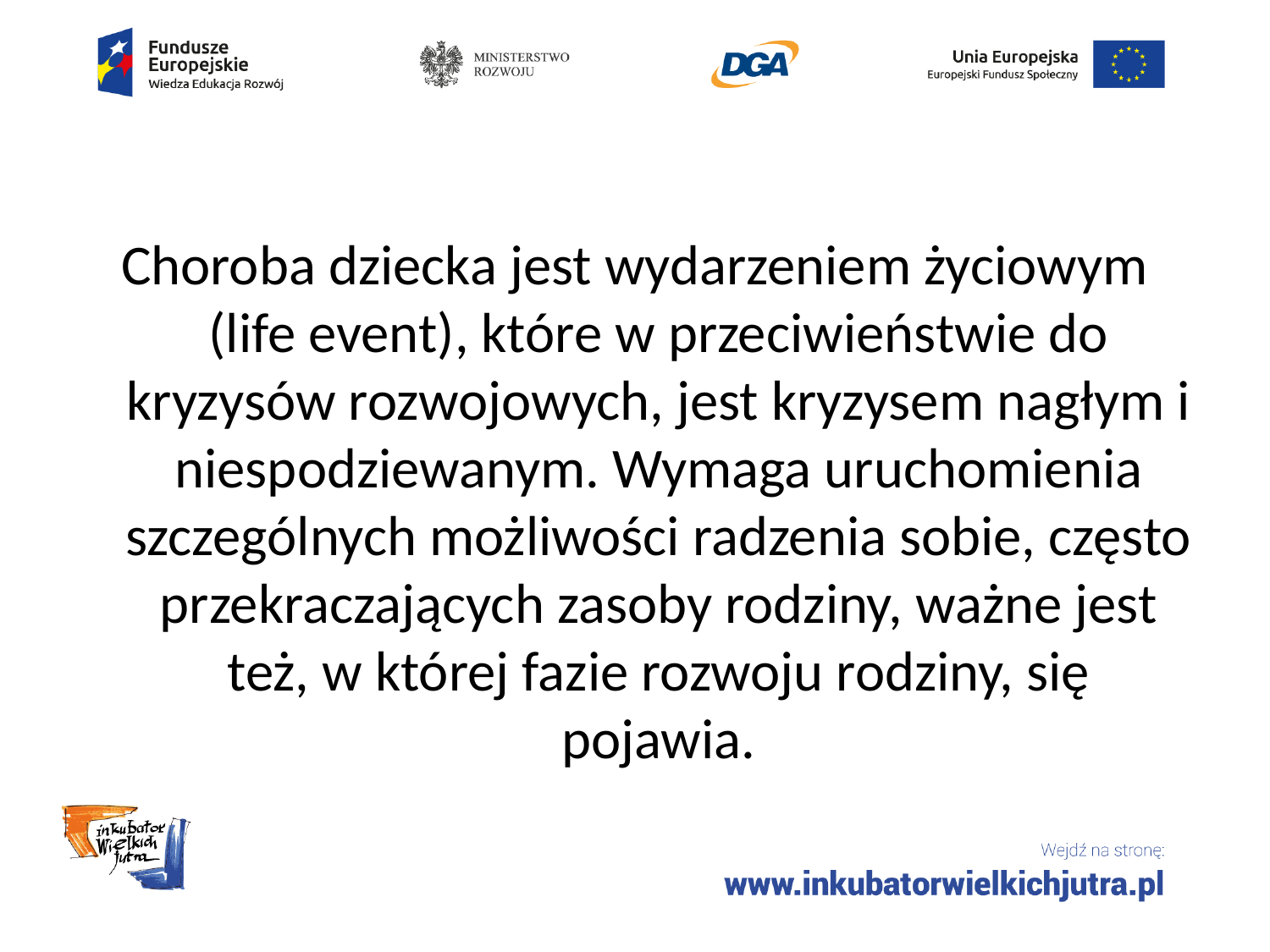

Choroba dziecka jest wydarzeniem życiowym (life event), które w przeciwieństwie do kryzysów rozwojowych, jest kryzysem nagłym i niespodziewanym. Wymaga uruchomienia szczególnych możliwości radzenia sobie, często przekraczających zasoby rodziny, ważne jest też, w której fazie rozwoju rodziny, się pojawia.